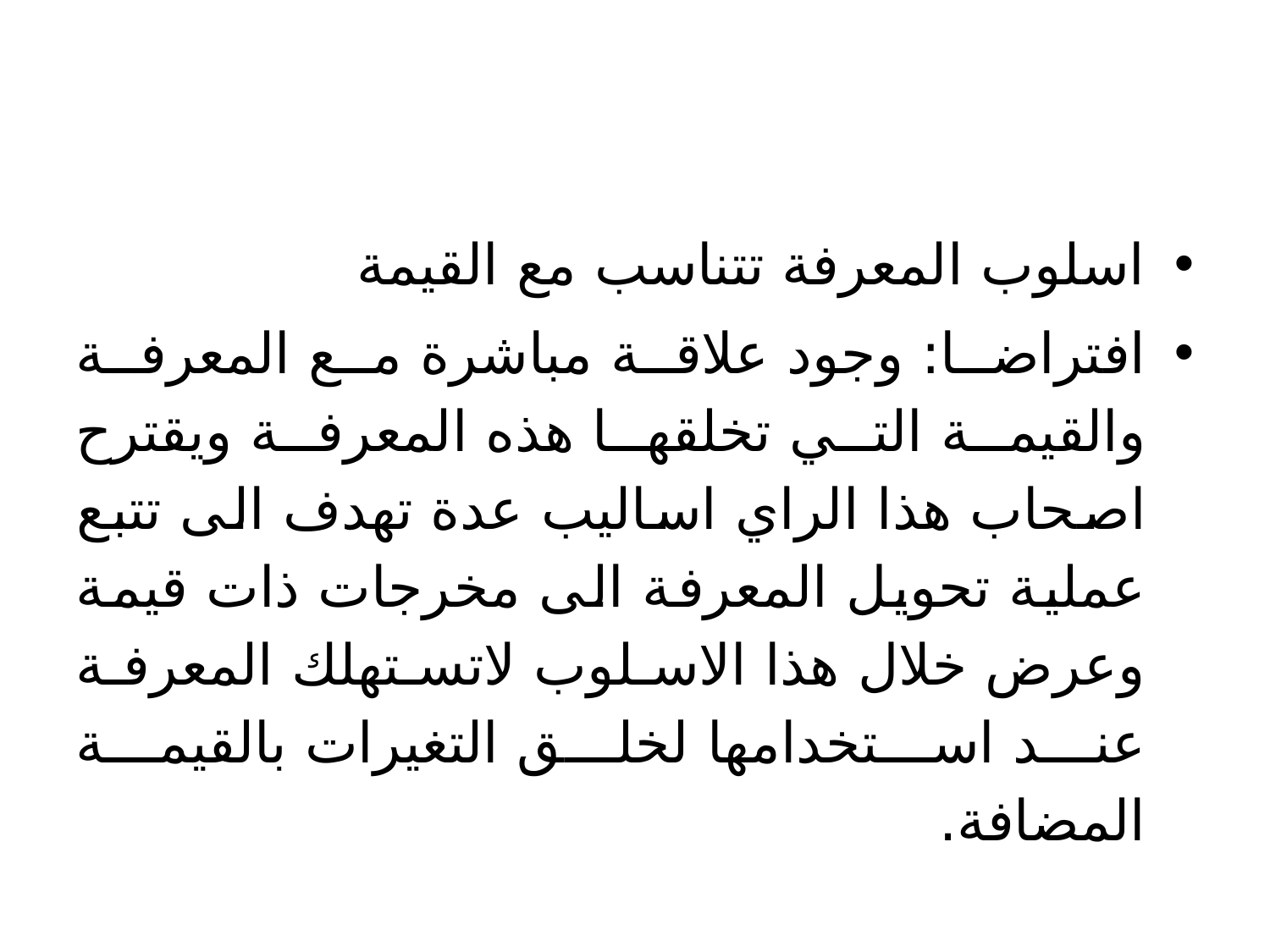

اسلوب المعرفة تتناسب مع القيمة
افتراضا: وجود علاقة مباشرة مع المعرفة والقيمة التي تخلقها هذه المعرفة ويقترح اصحاب هذا الراي اساليب عدة تهدف الى تتبع عملية تحويل المعرفة الى مخرجات ذات قيمة وعرض خلال هذا الاسلوب لاتستهلك المعرفة عند استخدامها لخلق التغيرات بالقيمة المضافة.